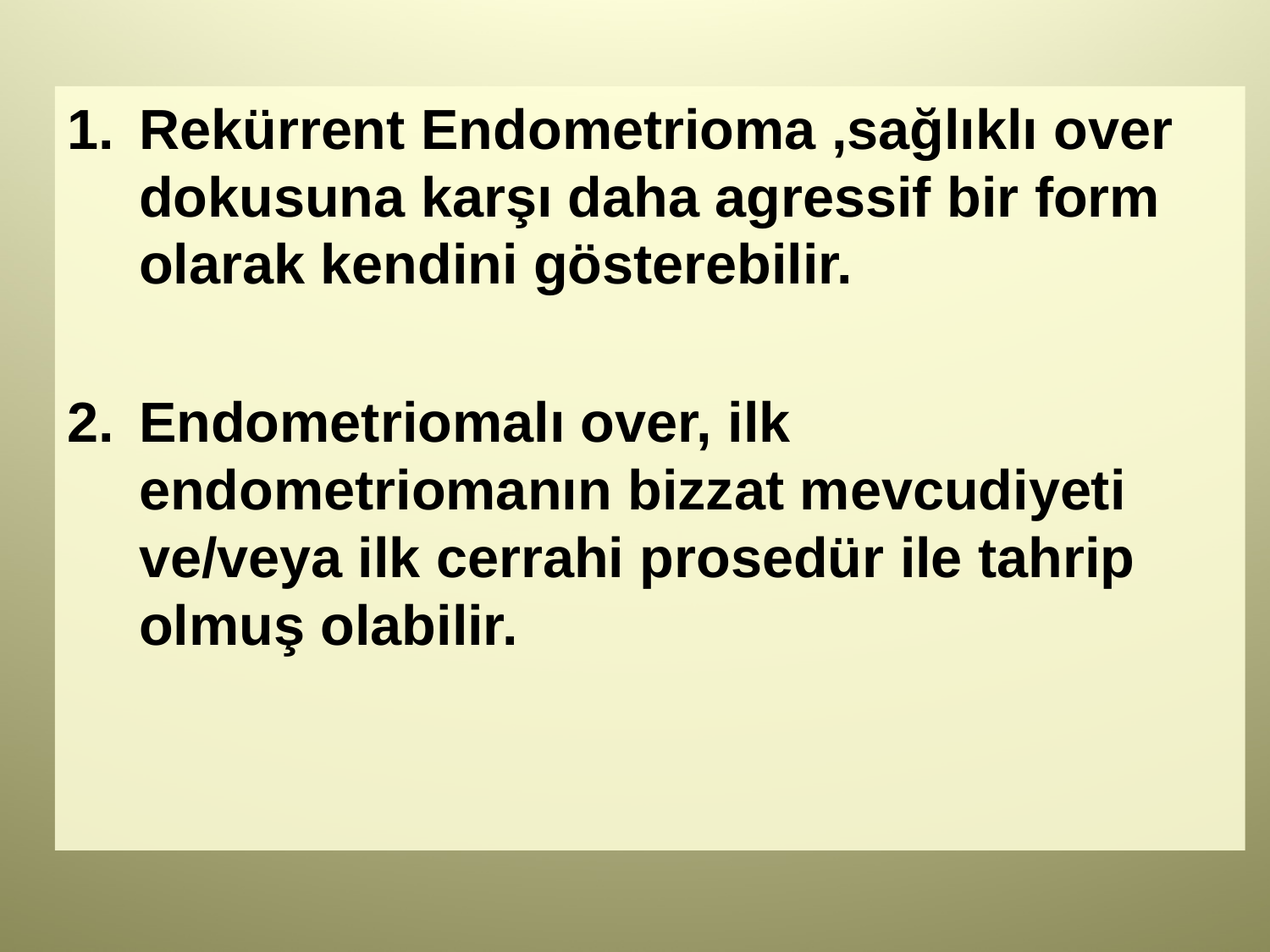

#
Rekürrent Endometrioma ,sağlıklı over dokusuna karşı daha agressif bir form olarak kendini gösterebilir.

Endometriomalı over, ilk endometriomanın bizzat mevcudiyeti ve/veya ilk cerrahi prosedür ile tahrip olmuş olabilir.